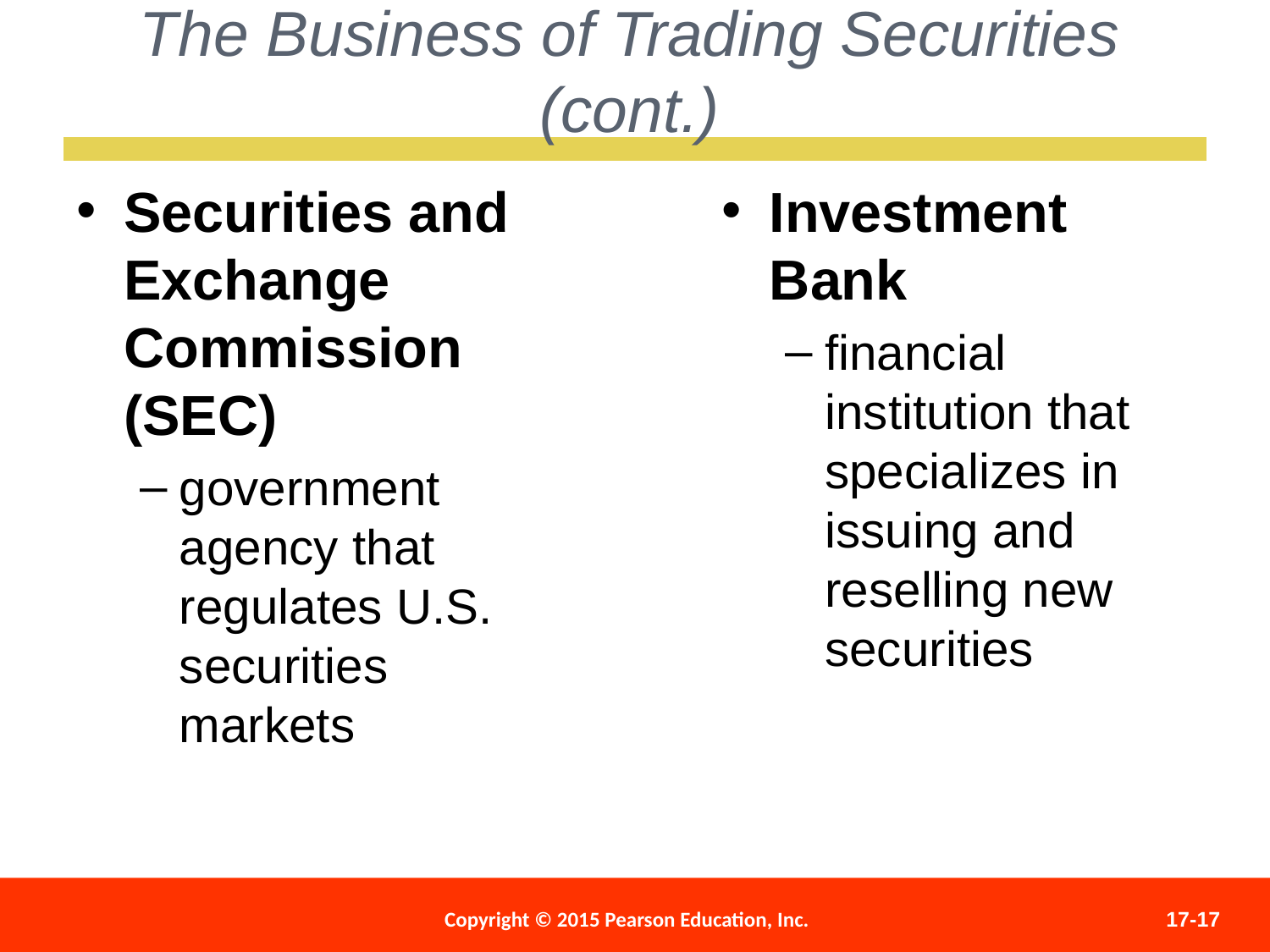

The Business of Trading Securities (cont.)
Securities and Exchange Commission (SEC)
government agency that regulates U.S. securities markets
Investment Bank
financial institution that specializes in issuing and reselling new securities